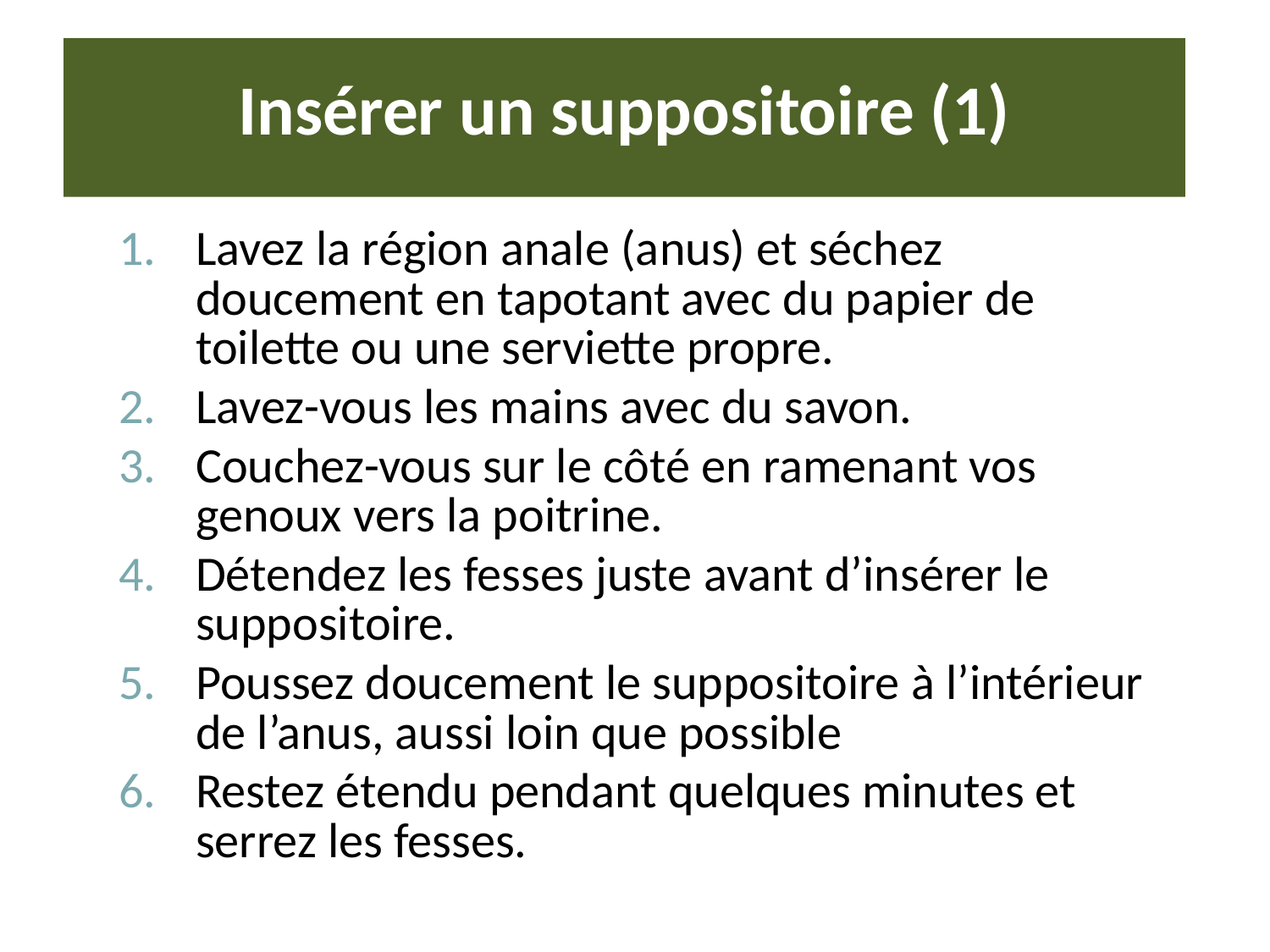

# Insérer un suppositoire (1)
Lavez la région anale (anus) et séchez doucement en tapotant avec du papier de toilette ou une serviette propre.
Lavez-vous les mains avec du savon.
Couchez-vous sur le côté en ramenant vos genoux vers la poitrine.
Détendez les fesses juste avant d’insérer le suppositoire.
Poussez doucement le suppositoire à l’intérieur de l’anus, aussi loin que possible
Restez étendu pendant quelques minutes et serrez les fesses.